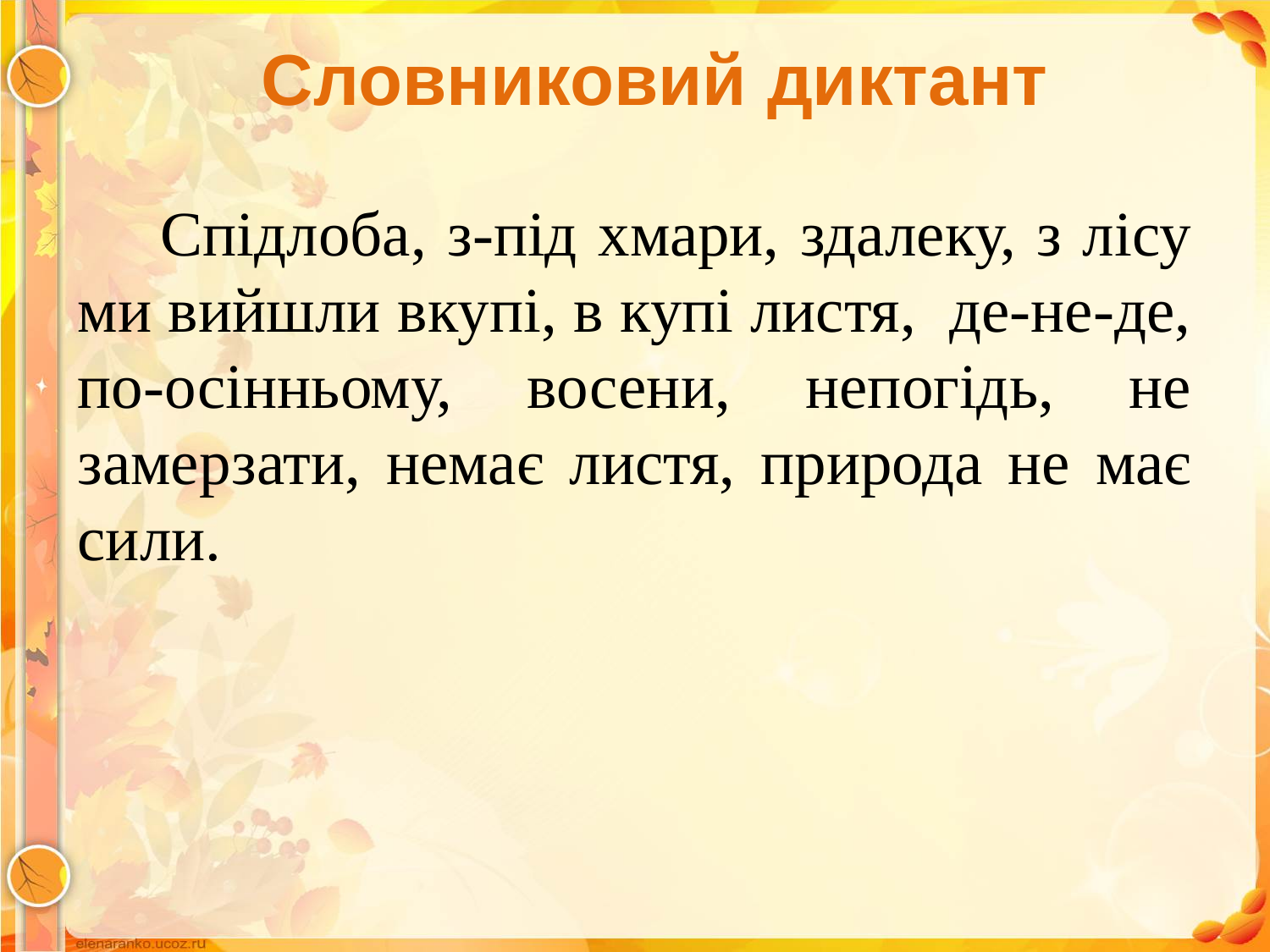

# Словниковий диктант
    Спідлоба, з-під хмари, здалеку, з лісу ми вийшли вкупі, в купі листя,  де-не-де, по-осінньому, восени, непогідь, не замерзати, немає листя, природа не має сили.